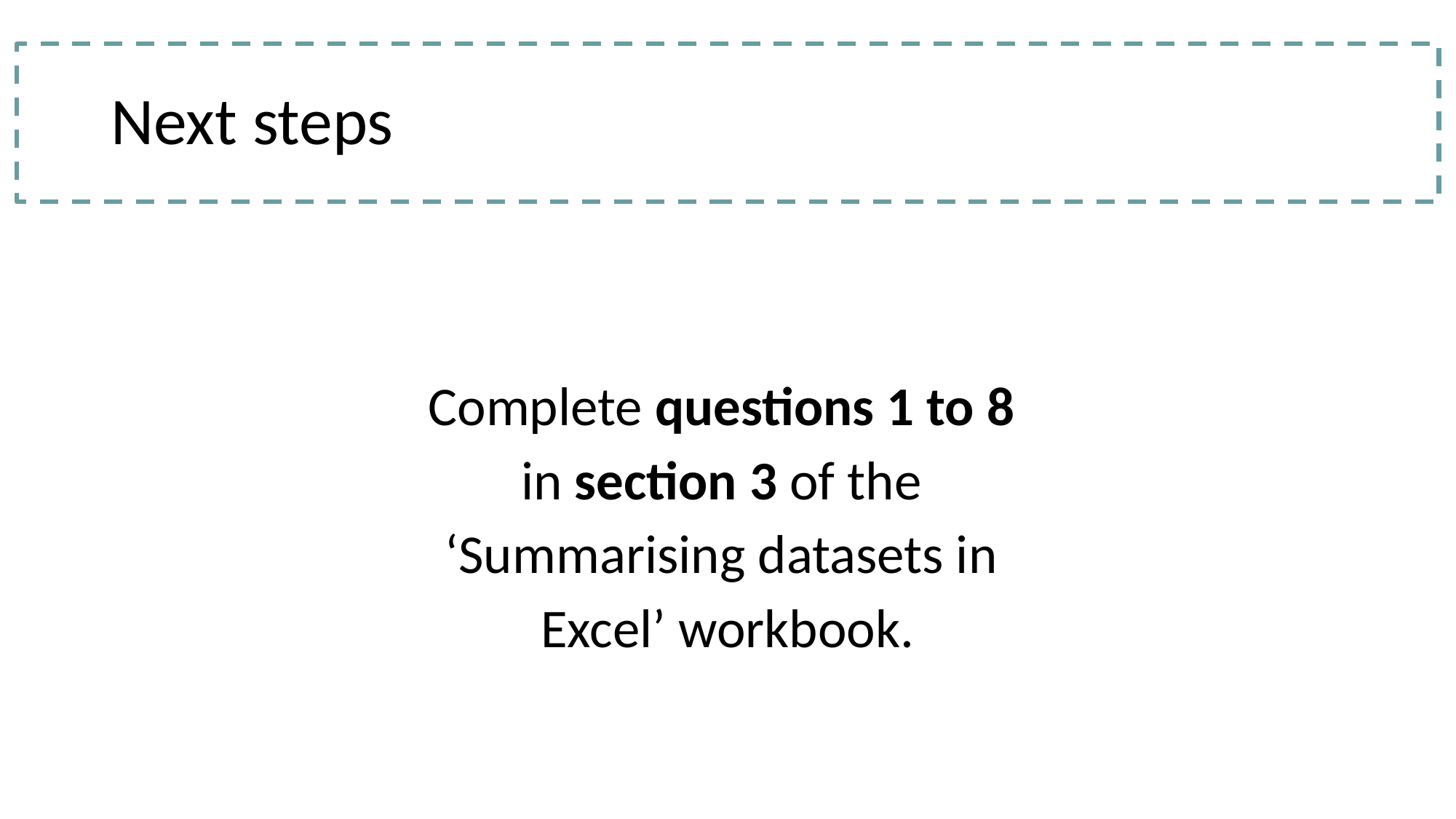

# Next steps

Complete questions 1 to 8
in section 3 of the
‘Summarising datasets in
Excel’ workbook.